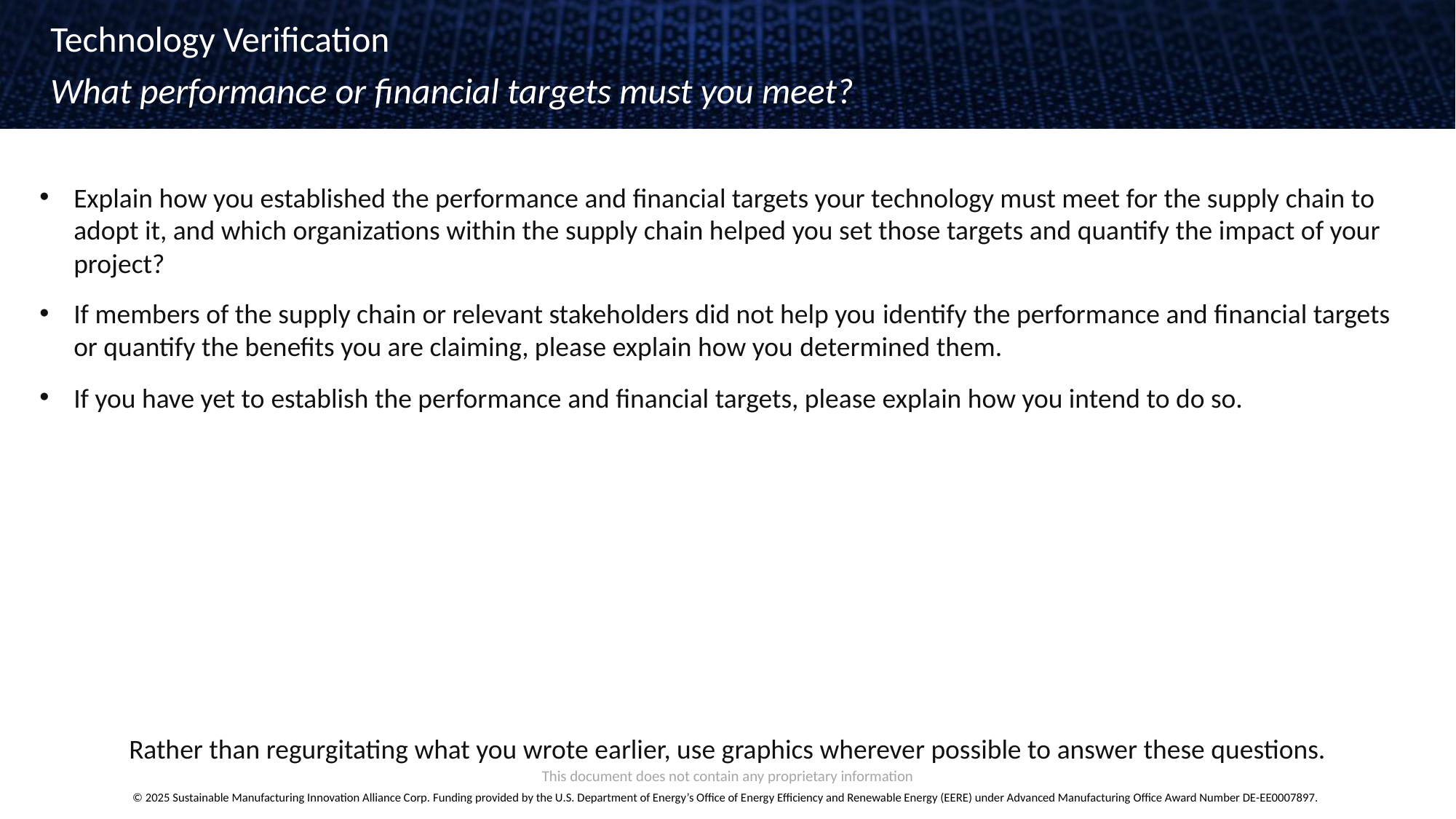

Technology Verification
What performance or financial targets must you meet?
Explain how you established the performance and financial targets your technology must meet for the supply chain to adopt it, and which organizations within the supply chain helped you set those targets and quantify the impact of your project?
If members of the supply chain or relevant stakeholders did not help you identify the performance and financial targets or quantify the benefits you are claiming, please explain how you determined them.
If you have yet to establish the performance and financial targets, please explain how you intend to do so.

Rather than regurgitating what you wrote earlier, use graphics wherever possible to answer these questions.